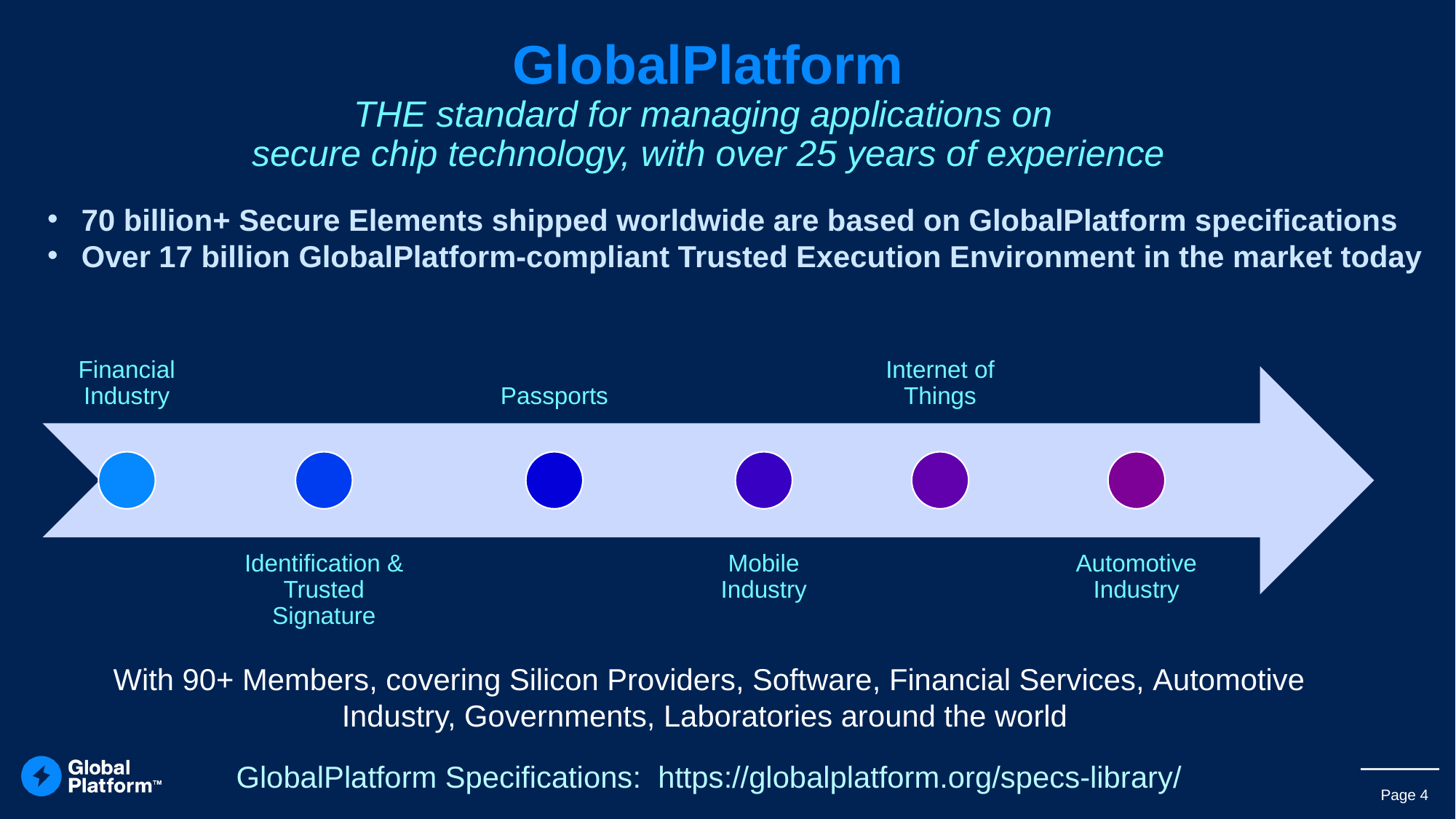

# GlobalPlatform THE standard for managing applications on secure chip technology, with over 25 years of experience
Financial Industry
Identification & Trusted Signature
Passports
Mobile Industry
Internet of Things
Automotive Industry
70 billion+ Secure Elements shipped worldwide are based on GlobalPlatform specifications
Over 17 billion GlobalPlatform-compliant Trusted Execution Environment in the market today
With 90+ Members, covering Silicon Providers, Software, Financial Services, Automotive Industry, Governments, Laboratories around the world

GlobalPlatform Specifications:  https://globalplatform.org/specs-library/